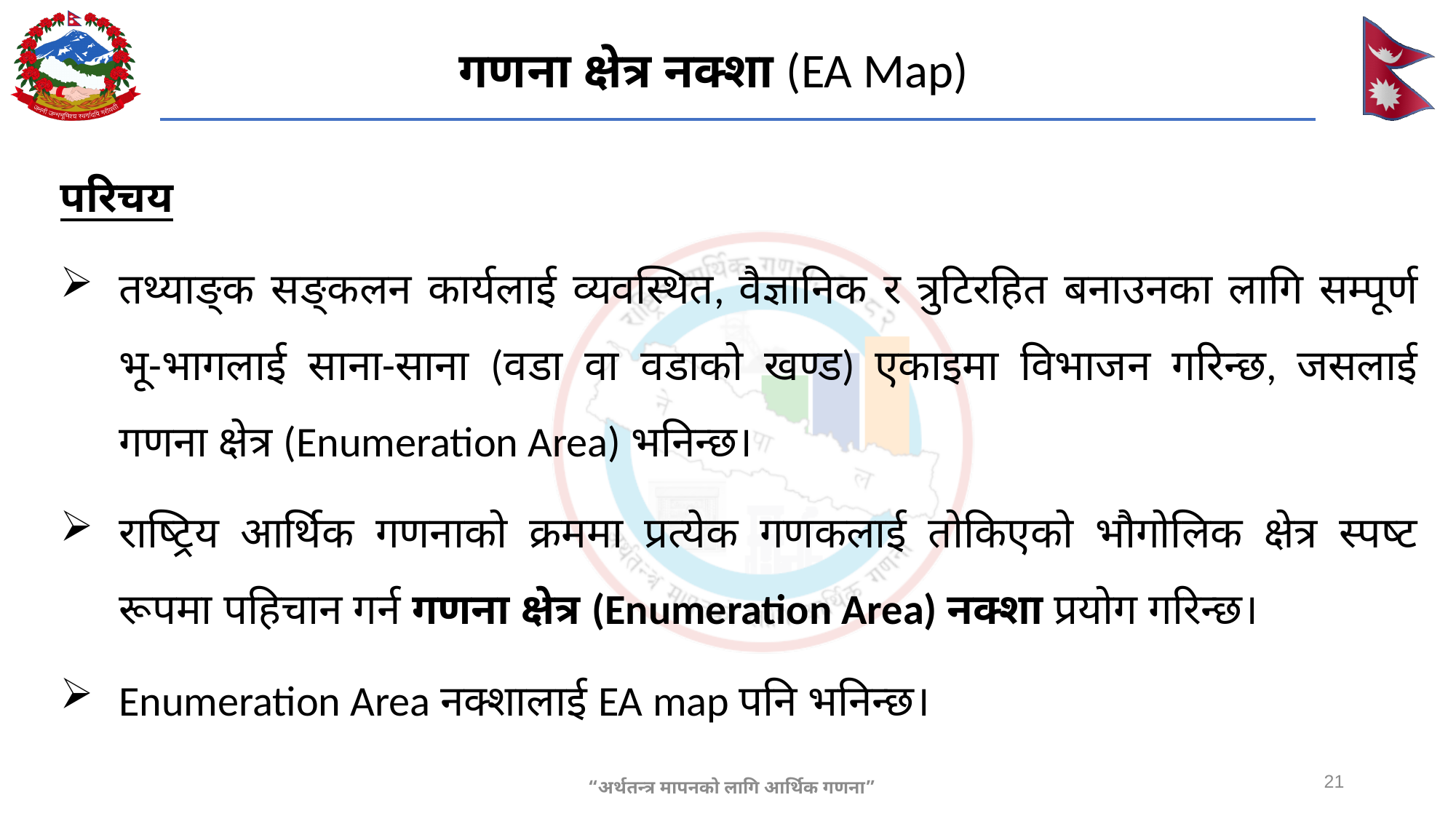

# गणना क्षेत्र नक्शा (EA Map)
परिचय
तथ्याङ्क सङ्कलन कार्यलाई व्यवस्थित, वैज्ञानिक र त्रुटिरहित बनाउनका लागि सम्पूर्ण भू-भागलाई साना-साना (वडा वा वडाको खण्ड) एकाइमा विभाजन गरिन्छ, जसलाई गणना क्षेत्र (Enumeration Area) भनिन्छ।
राष्ट्रिय आर्थिक गणनाको क्रममा प्रत्येक गणकलाई तोकिएको भौगोलिक क्षेत्र स्पष्ट रूपमा पहिचान गर्न गणना क्षेत्र (Enumeration Area) नक्शा प्रयोग गरिन्छ।
Enumeration Area नक्शालाई EA map पनि भनिन्छ।

21
“अर्थतन्त्र मापनको लागि आर्थिक गणना”